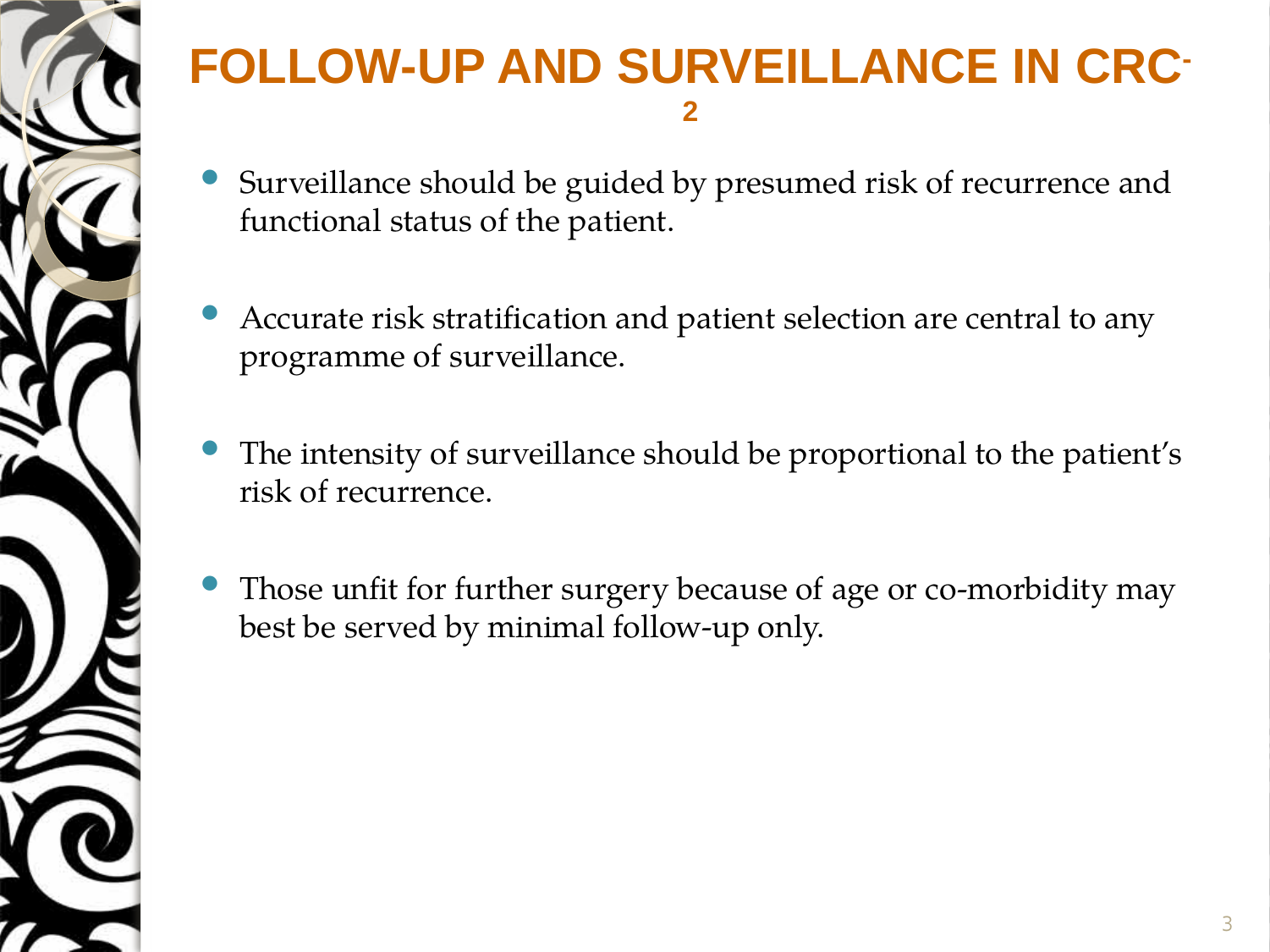

# FOLLOW-UP AND SURVEILLANCE IN CRC-2
Surveillance should be guided by presumed risk of recurrence and functional status of the patient.

Accurate risk stratification and patient selection are central to any programme of surveillance.

The intensity of surveillance should be proportional to the patient’s risk of recurrence.

Those unfit for further surgery because of age or co-morbidity may best be served by minimal follow-up only.
3